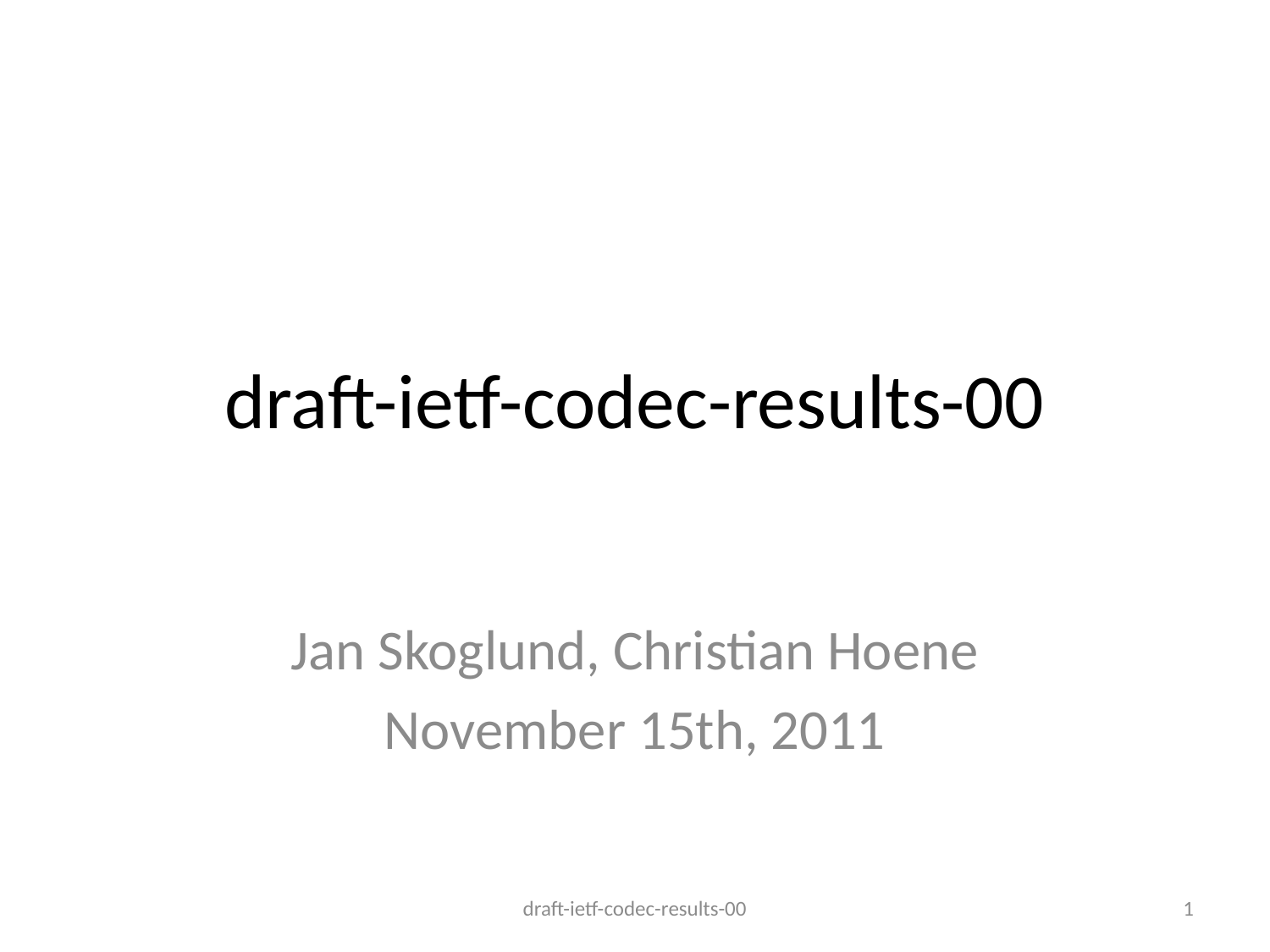

# draft-ietf-codec-results-00
Jan Skoglund, Christian Hoene
November 15th, 2011
draft-ietf-codec-results-00
1